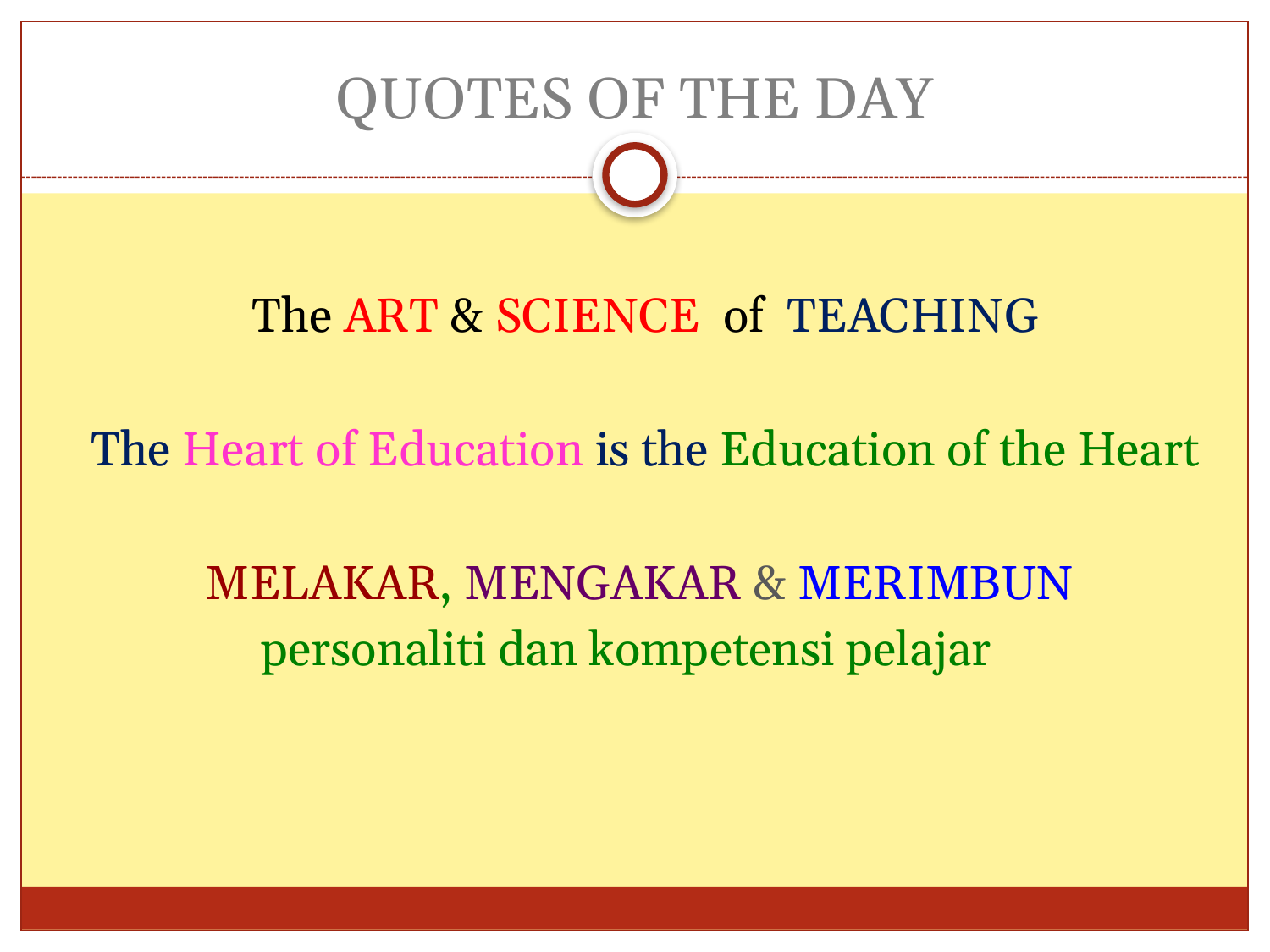

# QUOTES OF THE DAY

	The ART & SCIENCE  of  TEACHING

	The Heart of Education is the Education of the Heart

	MELAKAR, MENGAKAR & MERIMBUN
personaliti dan kompetensi pelajar